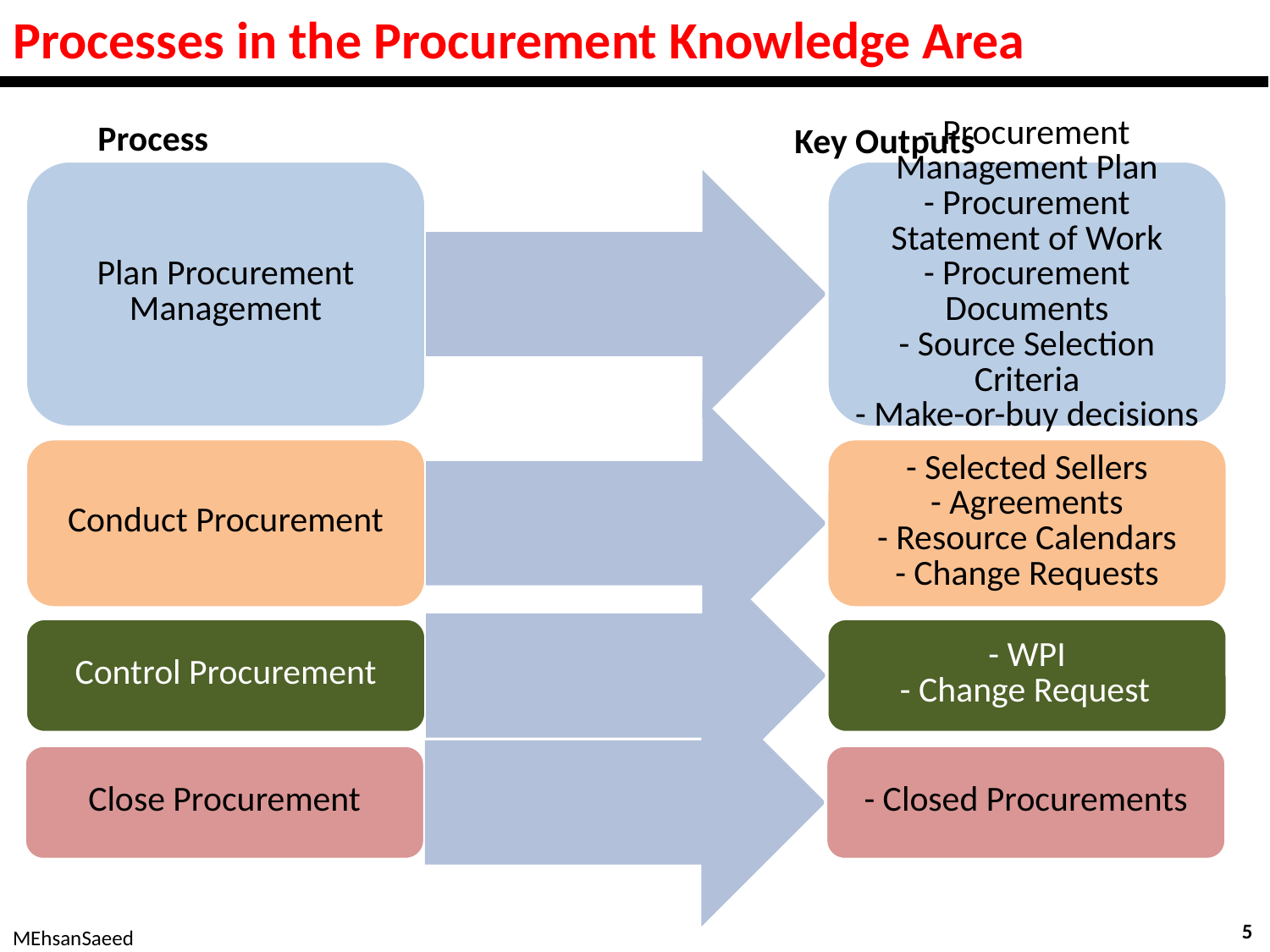

# Processes in the Procurement Knowledge Area
Process
Key Outputs
Plan Procurement Management
- Procurement Statement of Work
- Procurement Documents
- Source Selection Criteria
- Make-or-buy decisions
- Change Requests
Conduct Procurement
- Selected Sellers
- Agreements
- Resource Calendars
- Change Requests
Control Procurement
- WPI
- Change Request
Close Procurement
- Closed Procurements
5
MEhsanSaeed